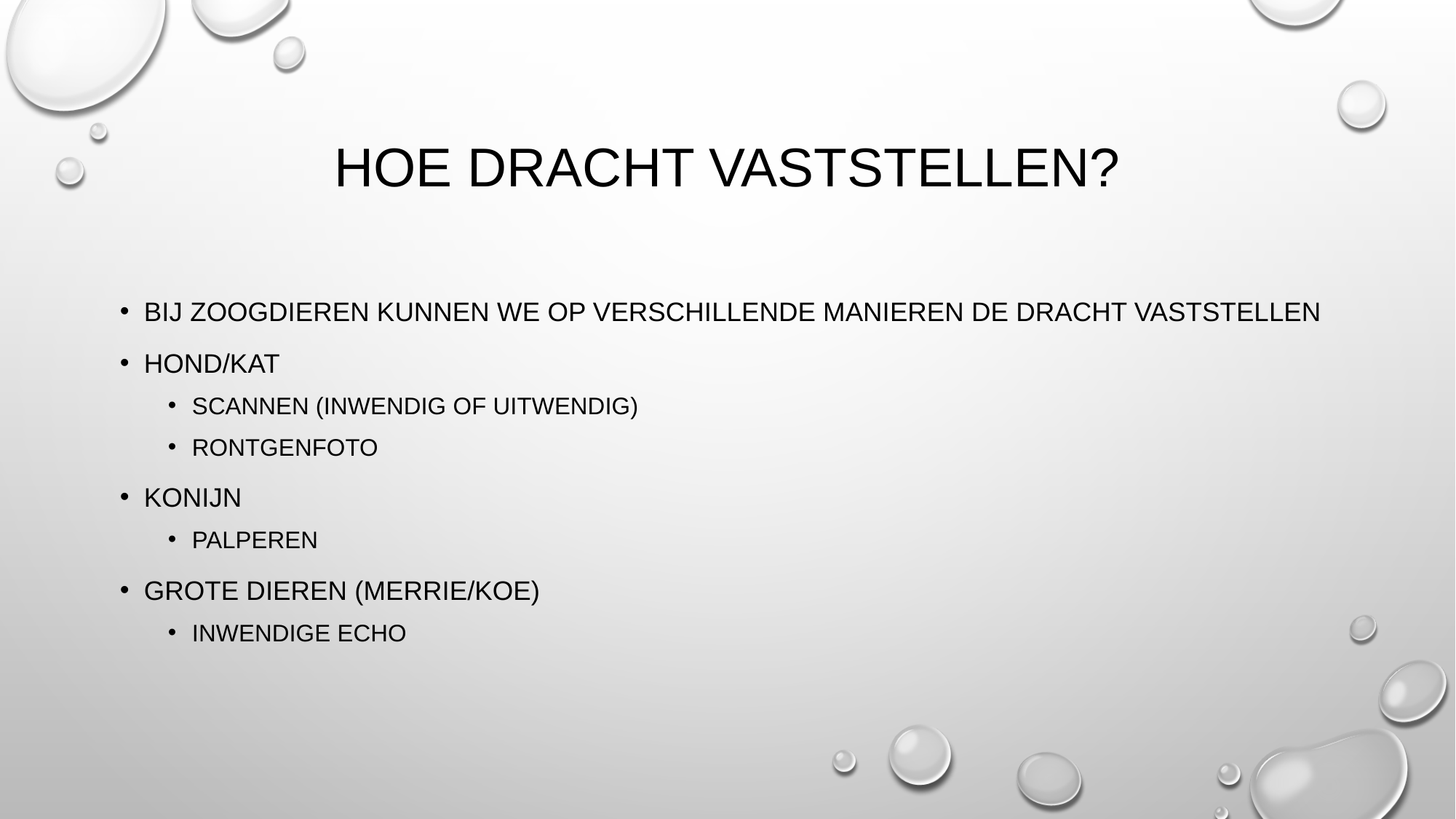

# Hoe dracht vaststellen?
Bij zoogdieren kunnen we op verschillende manieren de dracht vaststellen
Hond/kat
Scannen (inwendig of uitwendig)
rontgenfoto
Konijn
Palperen
Grote dieren (merrie/koe)
Inwendige echo